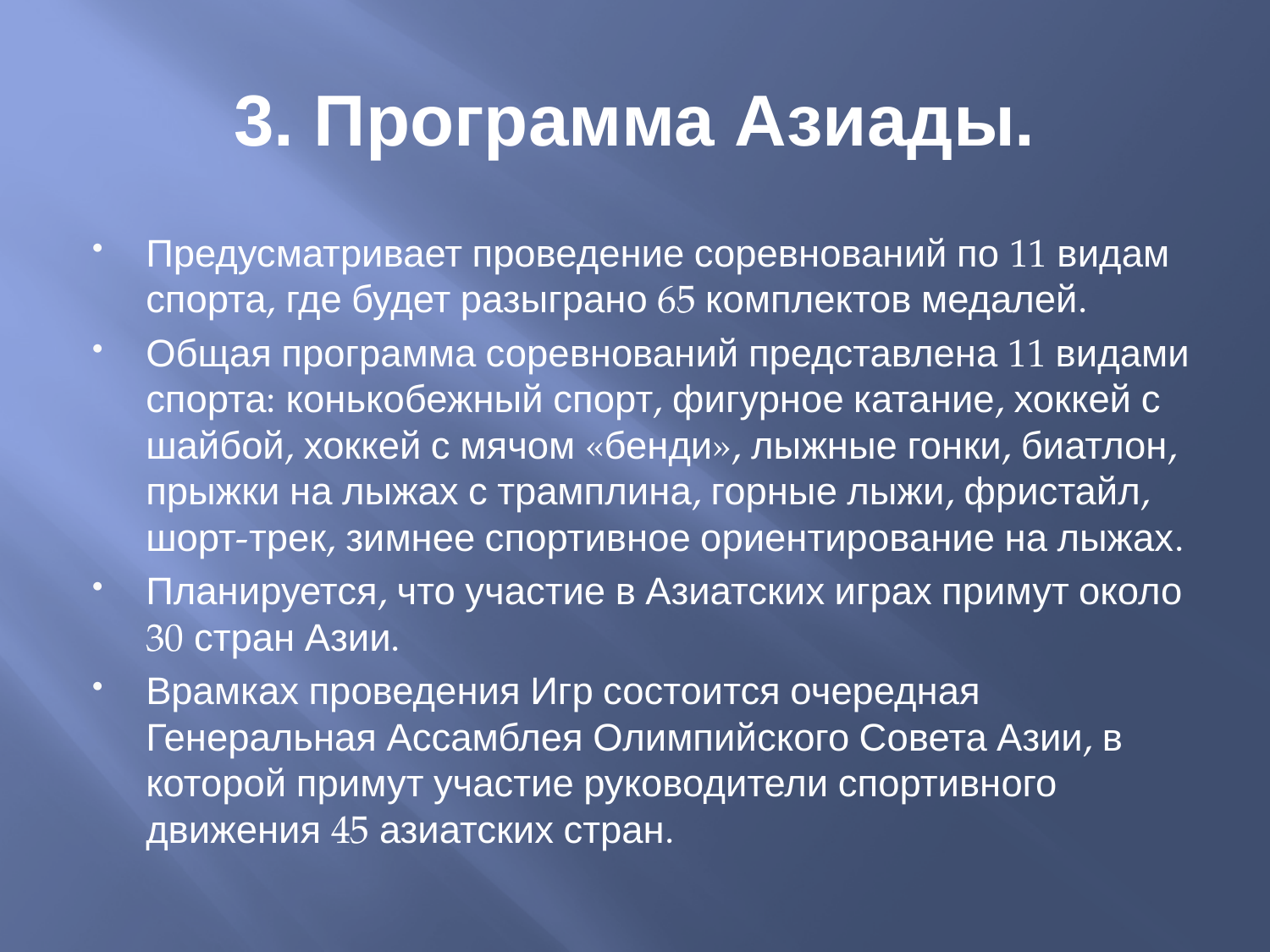

# 3. Программа Азиады.
Предусматривает проведение соревнований по 11 видам спорта, где будет разыграно 65 комплектов медалей.
Общая программа соревнований представлена 11 видами спорта: конькобежный спорт, фигурное катание, хоккей с шайбой, хоккей с мячом «бенди», лыжные гонки, биатлон, прыжки на лыжах с трамплина, горные лыжи, фристайл, шорт-трек, зимнее спортивное ориентирование на лыжах.
Планируется, что участие в Азиатских играх примут около 30 стран Азии.
Врамках проведения Игр состоится очередная Генеральная Ассамблея Олимпийского Совета Азии, в которой примут участие руководители спортивного движения 45 азиатских стран.